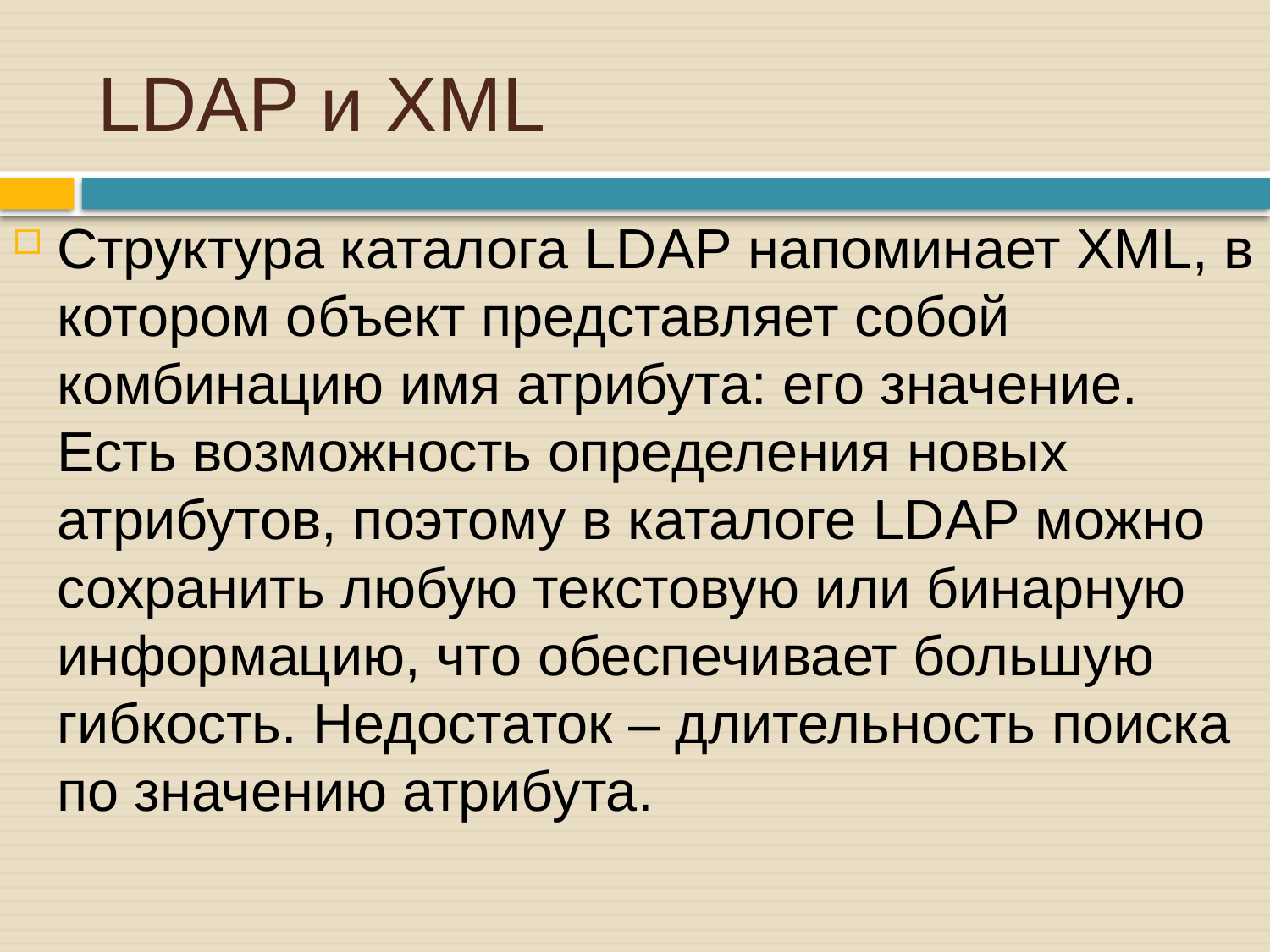

# LDAP и XML
Структура каталога LDAP напоминает XML, в котором объект представляет собой комбинацию имя атрибута: его значение. Есть возможность определения новых атрибутов, поэтому в каталоге LDAP можно сохранить любую текстовую или бинарную информацию, что обеспечивает большую гибкость. Недостаток – длительность поиска по значению атрибута.